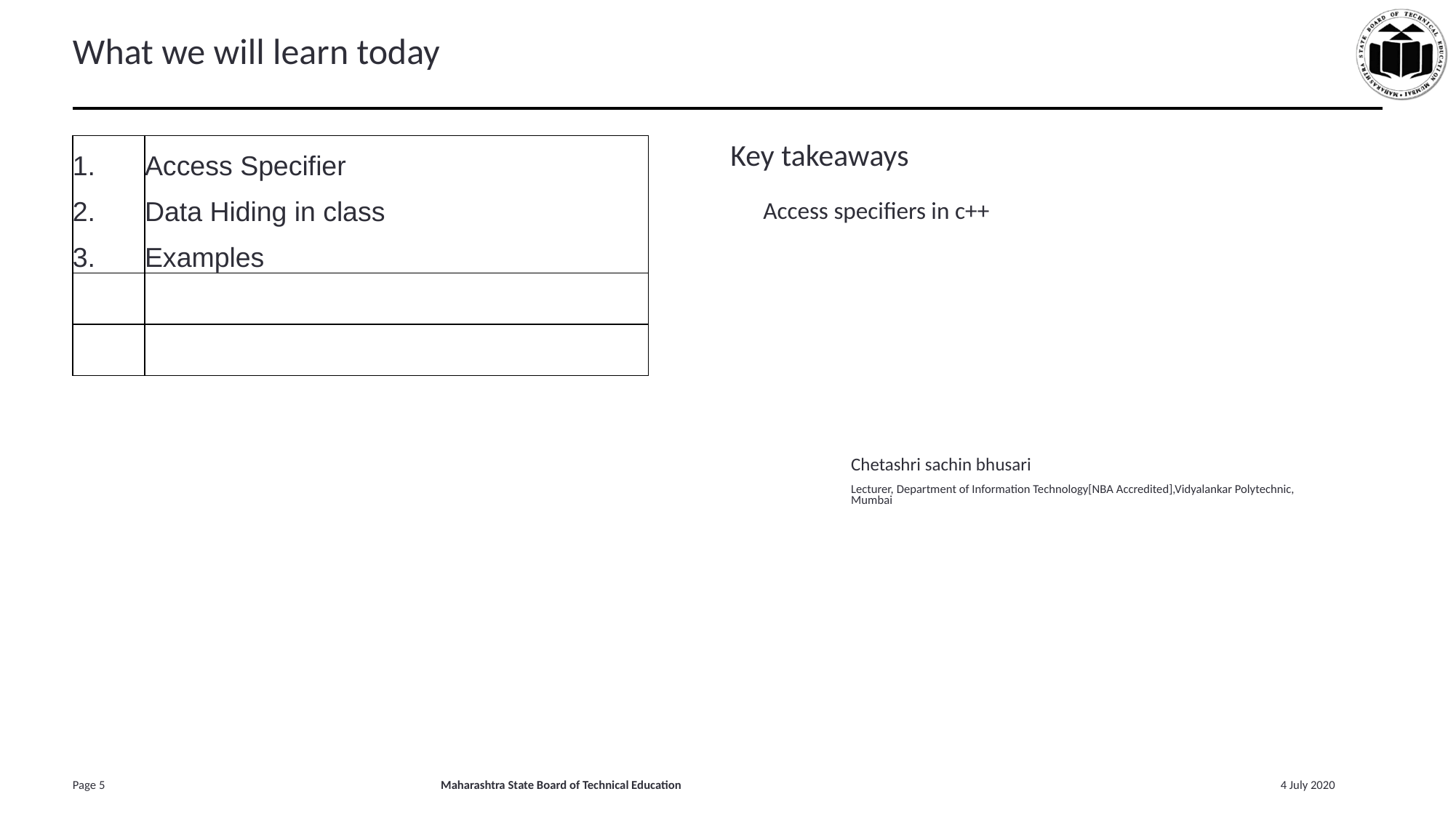

# What we will learn today
Key takeaways
| 1. 2. 3. | Access Specifier Data Hiding in class Examples |
| --- | --- |
|  |  |
|  |  |
 Access specifiers in c++
Chetashri sachin bhusari
Lecturer, Department of Information Technology[NBA Accredited],Vidyalankar Polytechnic,             Mumbai